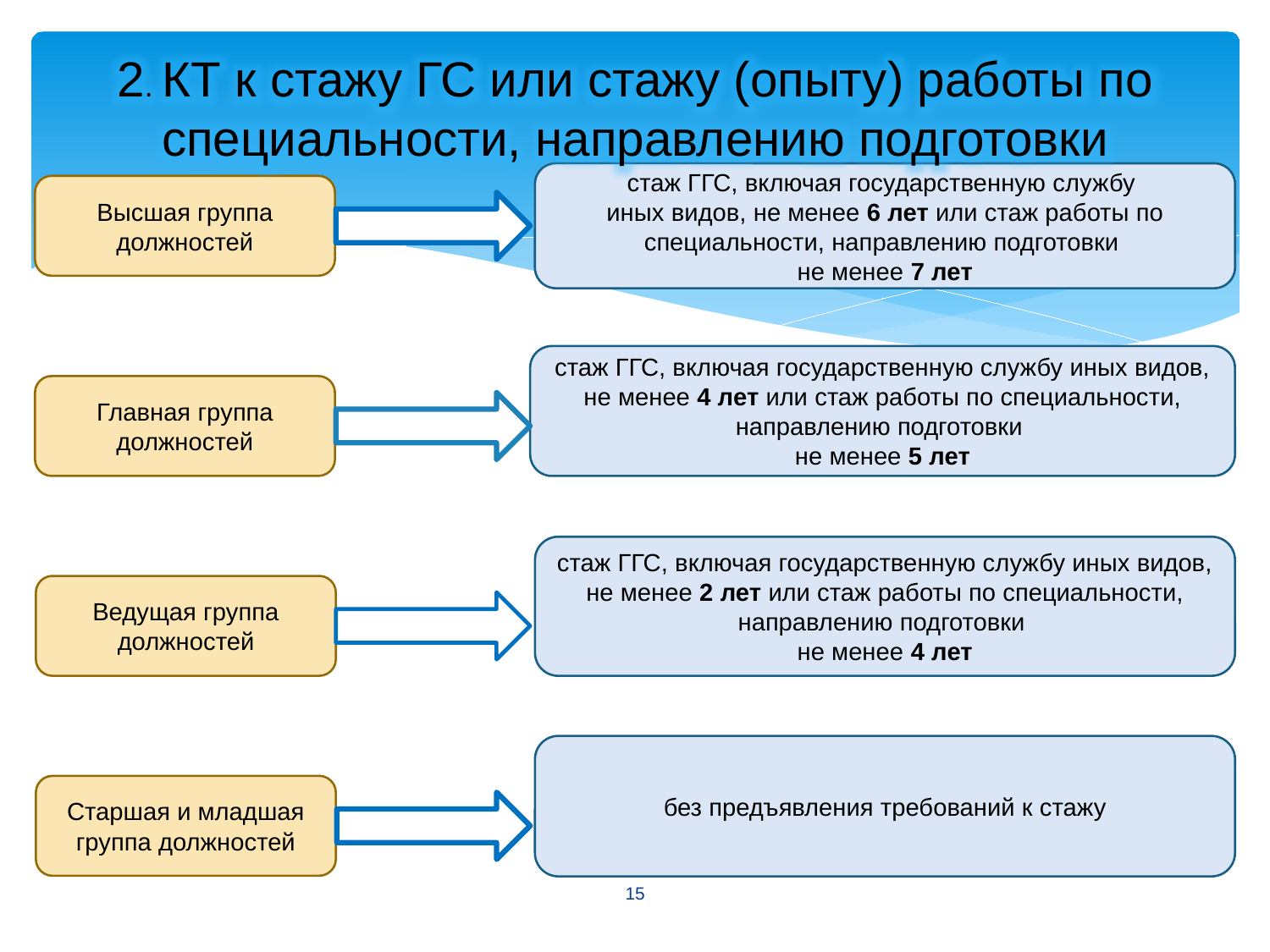

2. КТ к стажу ГС или стажу (опыту) работы по специальности, направлению подготовки
стаж ГГС, включая государственную службу
иных видов, не менее 6 лет или стаж работы по специальности, направлению подготовки
не менее 7 лет
Высшая группа должностей

стаж ГГС, включая государственную службу иных видов, не менее 4 лет или стаж работы по специальности, направлению подготовки
не менее 5 лет
Главная группа должностей

стаж ГГС, включая государственную службу иных видов, не менее 2 лет или стаж работы по специальности, направлению подготовки
не менее 4 лет
Ведущая группа должностей

без предъявления требований к стажу
Старшая и младшая группа должностей

15